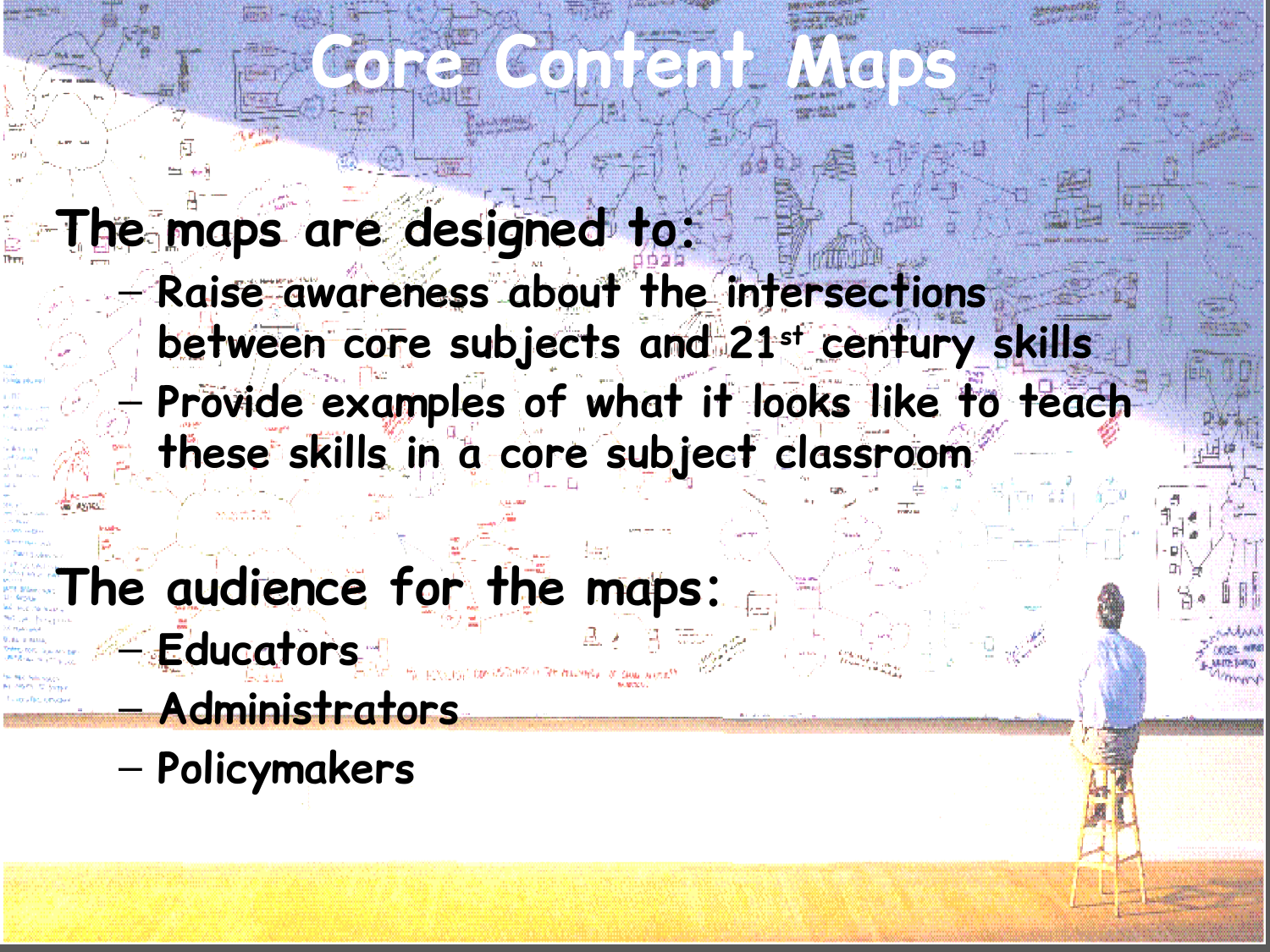

# Core Content Maps
The maps are designed to:
Raise awareness about the intersections between core subjects and 21st century skills
Provide examples of what it looks like to teach these skills in a core subject classroom

The audience for the maps:
Educators
Administrators
Policymakers